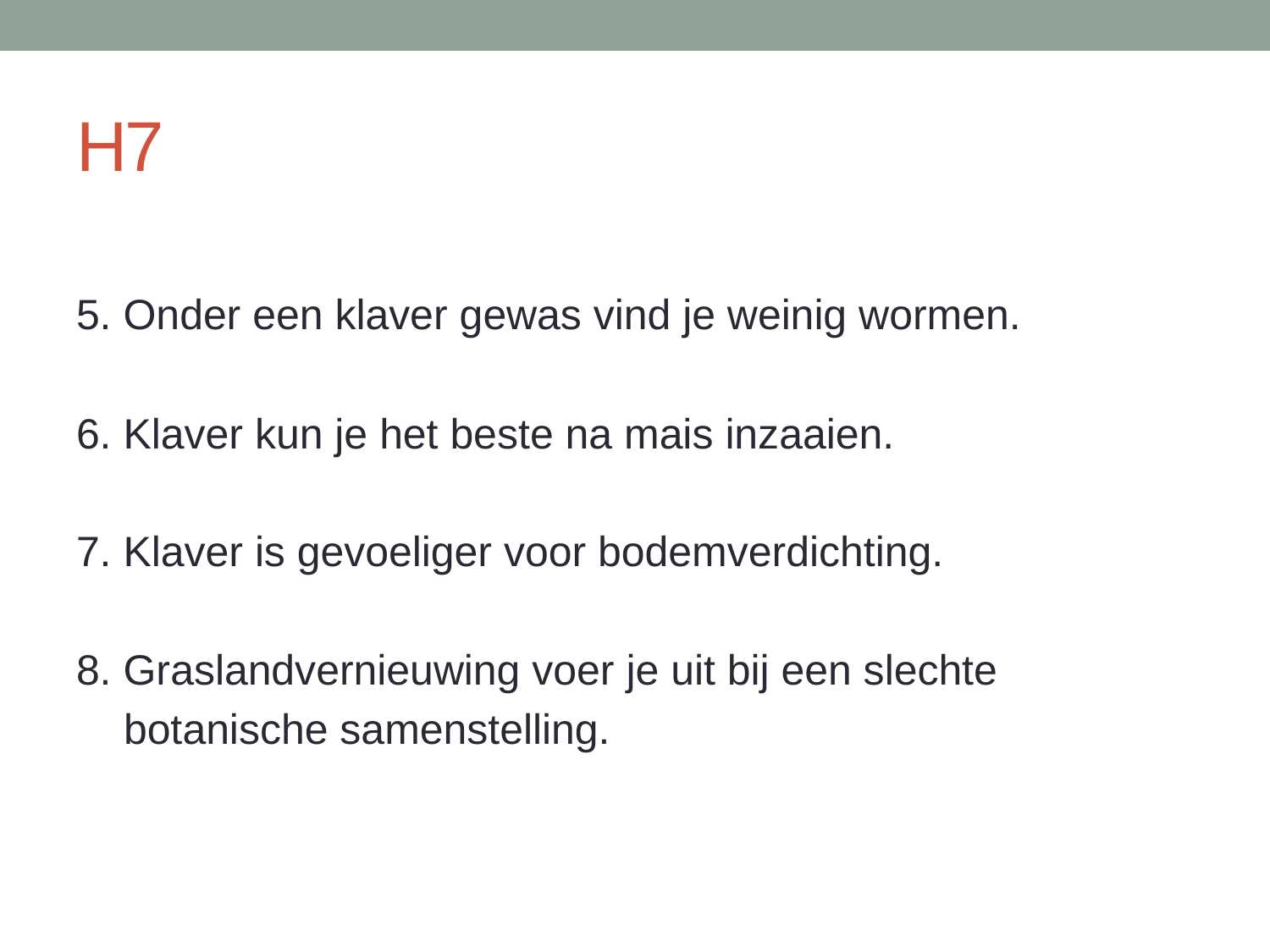

# H7

5. Onder een klaver gewas vind je weinig wormen.

6. Klaver kun je het beste na mais inzaaien.

7. Klaver is gevoeliger voor bodemverdichting.

8. Graslandvernieuwing voer je uit bij een slechte
    botanische samenstelling.